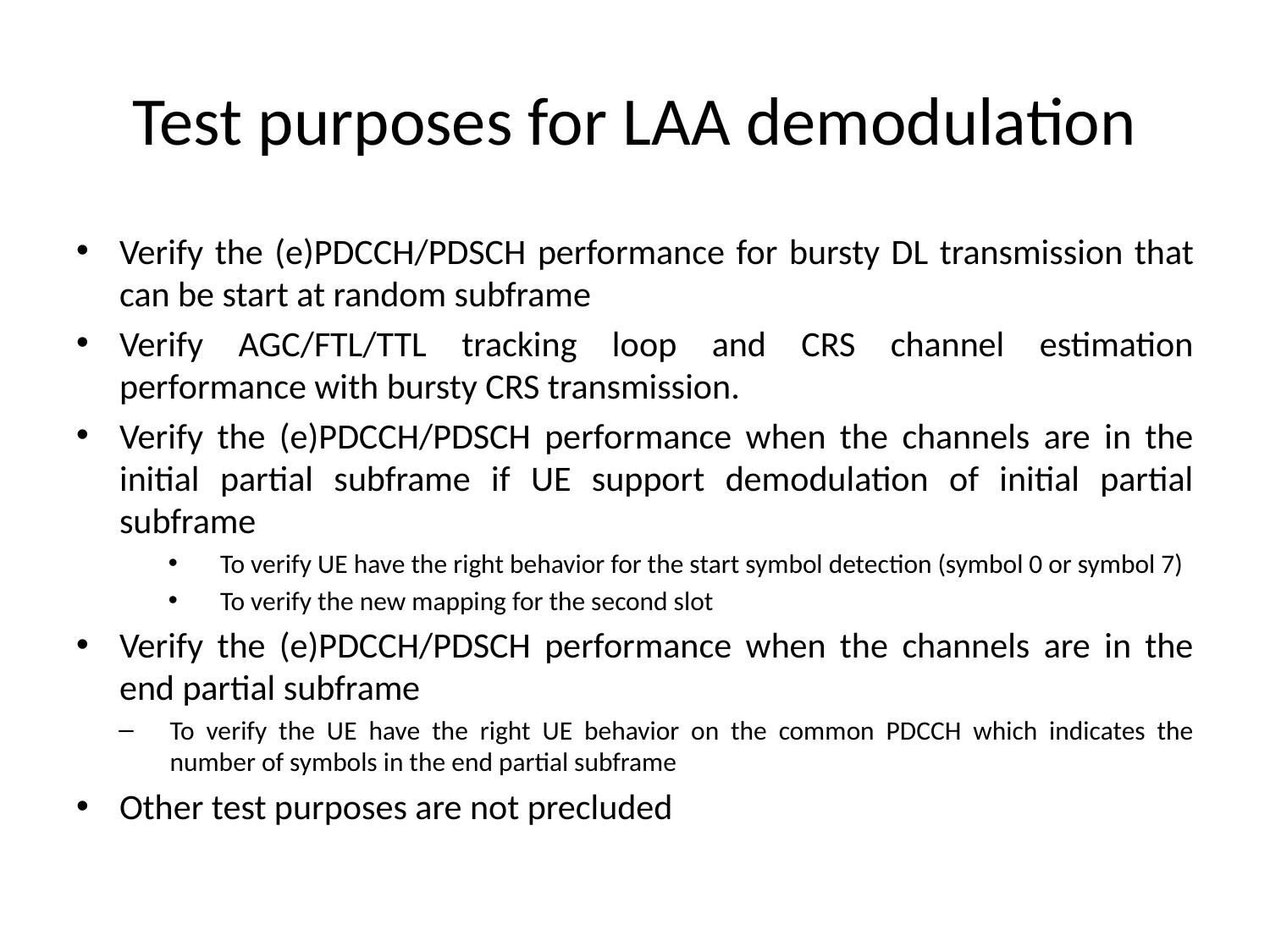

# Test purposes for LAA demodulation
Verify the (e)PDCCH/PDSCH performance for bursty DL transmission that can be start at random subframe
Verify AGC/FTL/TTL tracking loop and CRS channel estimation performance with bursty CRS transmission.
Verify the (e)PDCCH/PDSCH performance when the channels are in the initial partial subframe if UE support demodulation of initial partial subframe
To verify UE have the right behavior for the start symbol detection (symbol 0 or symbol 7)
To verify the new mapping for the second slot
Verify the (e)PDCCH/PDSCH performance when the channels are in the end partial subframe
To verify the UE have the right UE behavior on the common PDCCH which indicates the number of symbols in the end partial subframe
Other test purposes are not precluded